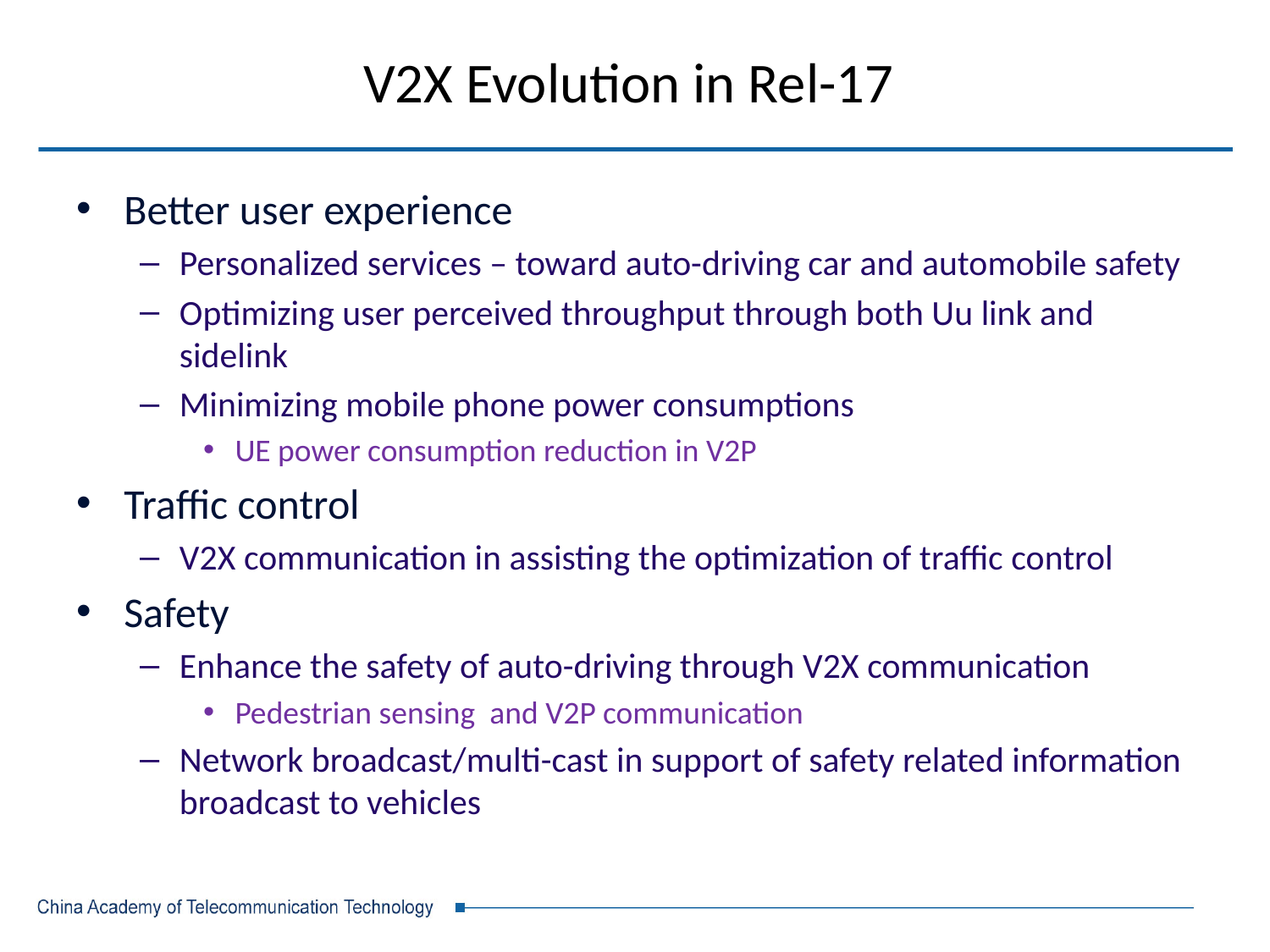

# V2X Evolution in Rel-17
Better user experience
Personalized services – toward auto-driving car and automobile safety
Optimizing user perceived throughput through both Uu link and sidelink
Minimizing mobile phone power consumptions
UE power consumption reduction in V2P
Traffic control
V2X communication in assisting the optimization of traffic control
Safety
Enhance the safety of auto-driving through V2X communication
Pedestrian sensing  and V2P communication
Network broadcast/multi-cast in support of safety related information broadcast to vehicles